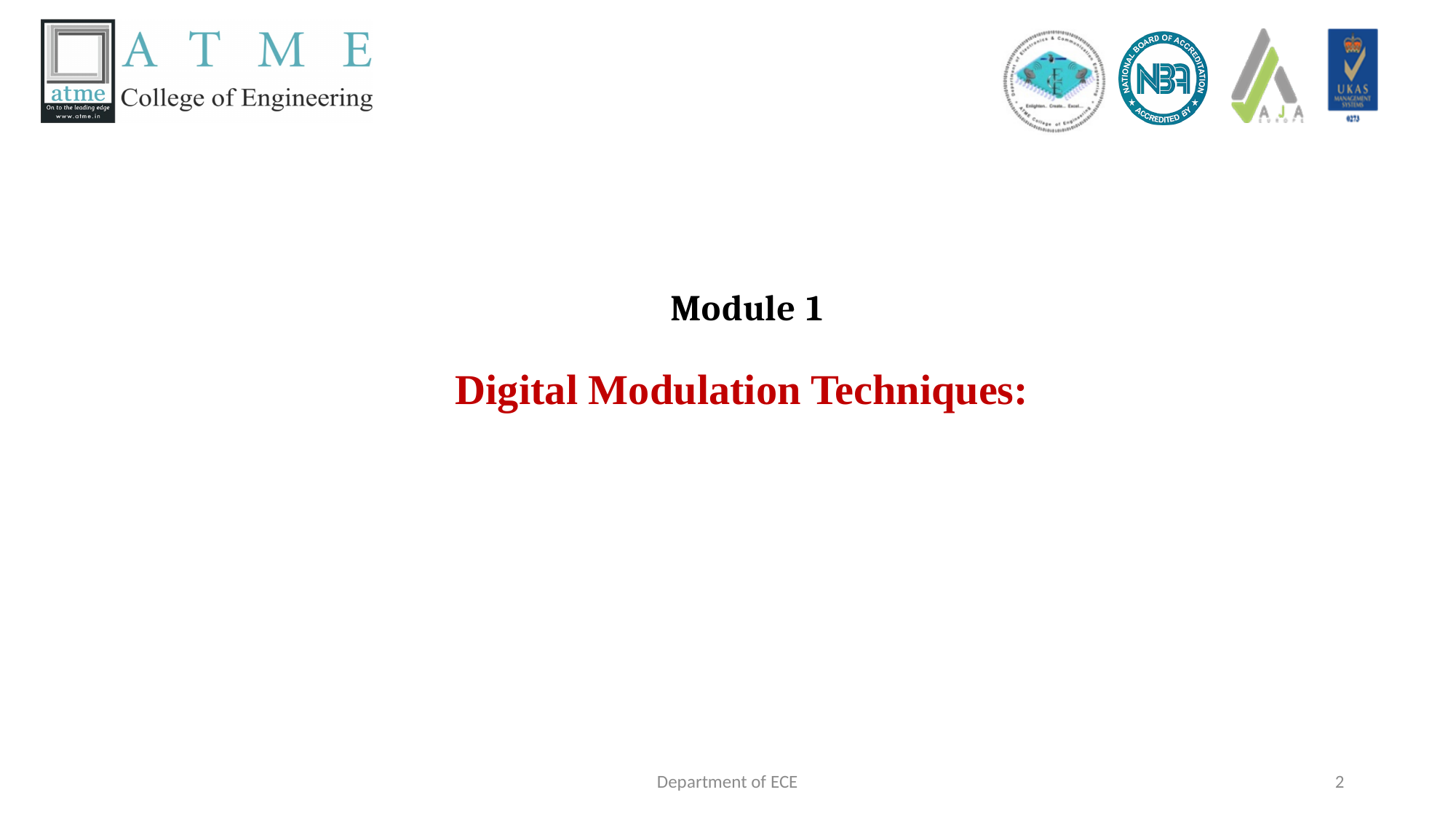

# Module 1 Digital Modulation Techniques:
Department of ECE
2